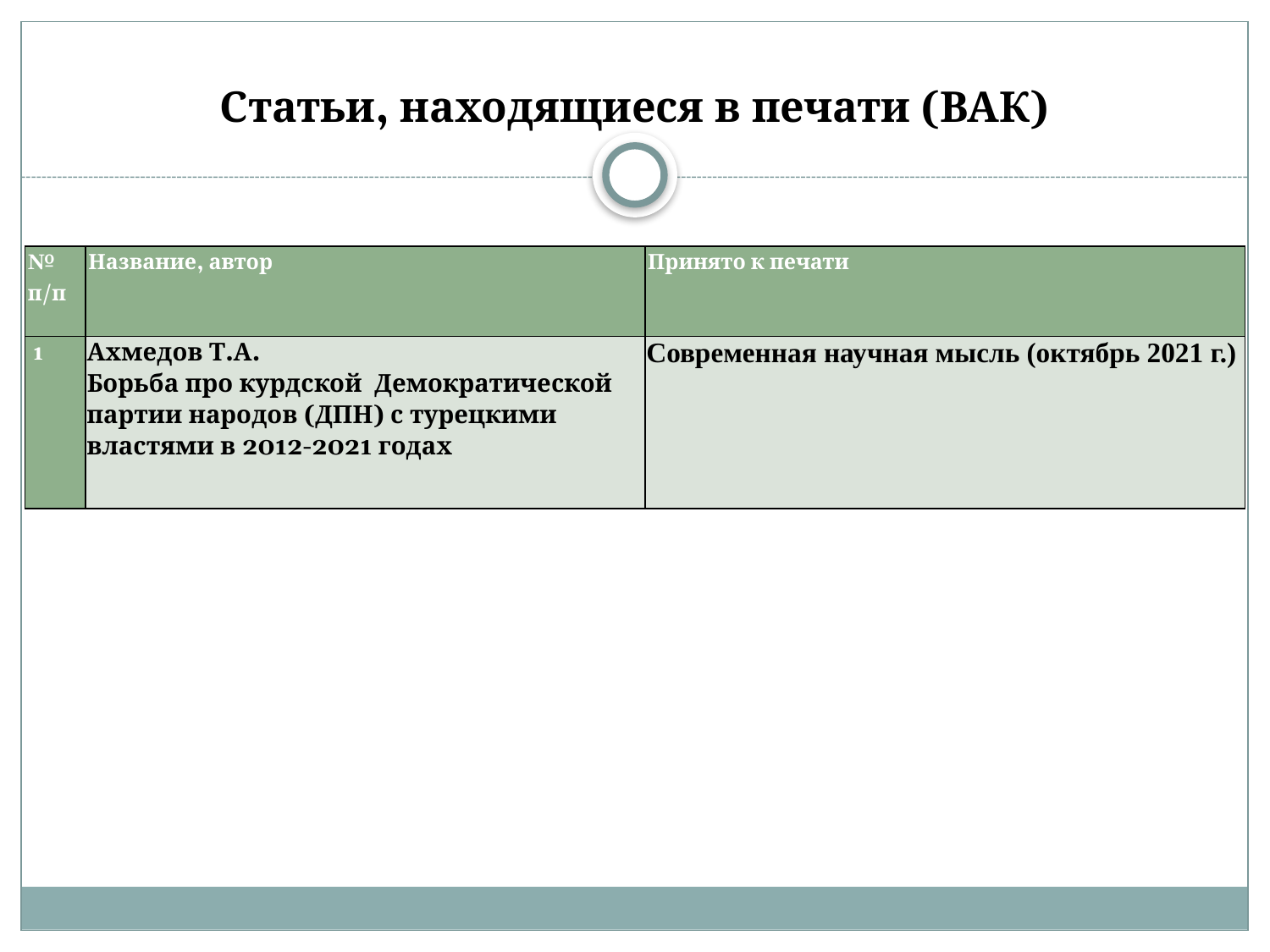

# Статьи, находящиеся в печати (ВАК)
| № п/п | Название, автор | Принято к печати |
| --- | --- | --- |
| 1 | Ахмедов Т.А. Борьба про курдской Демократической партии народов (ДПН) с турецкими властями в 2012-2021 годах | Современная научная мысль (октябрь 2021 г.) |